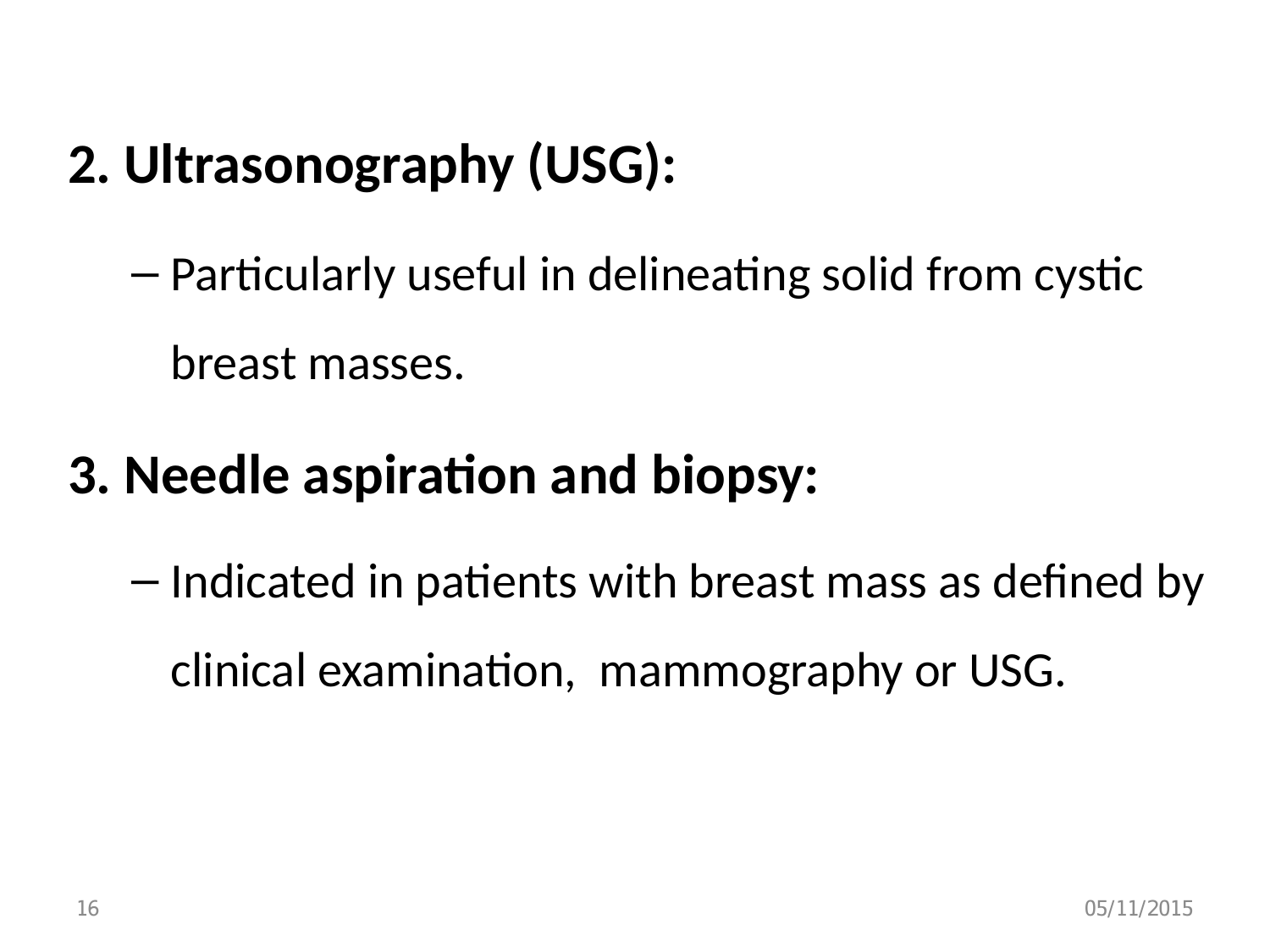

2. Ultrasonography (USG):
Particularly useful in delineating solid from cystic breast masses.
3. Needle aspiration and biopsy:
Indicated in patients with breast mass as defined by clinical examination,  mammography or USG.

16
05/11/2015